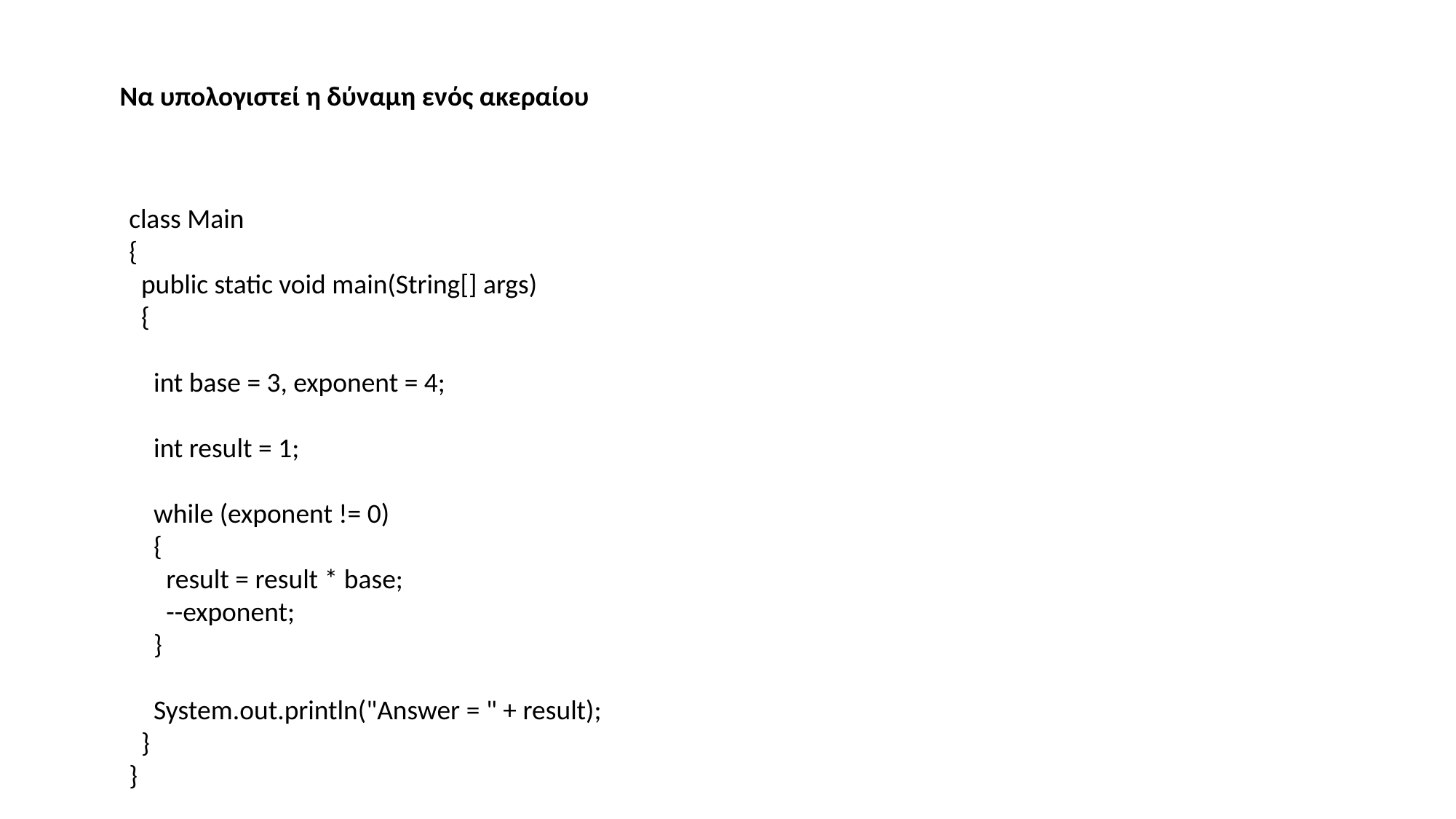

Να υπολογιστεί η δύναμη ενός ακεραίου
class Main
{
  public static void main(String[] args)
  {

    int base = 3, exponent = 4;

    int result = 1;

    while (exponent != 0)
    {
      result = result * base;
      --exponent;
    }

    System.out.println("Answer = " + result);
  }
}